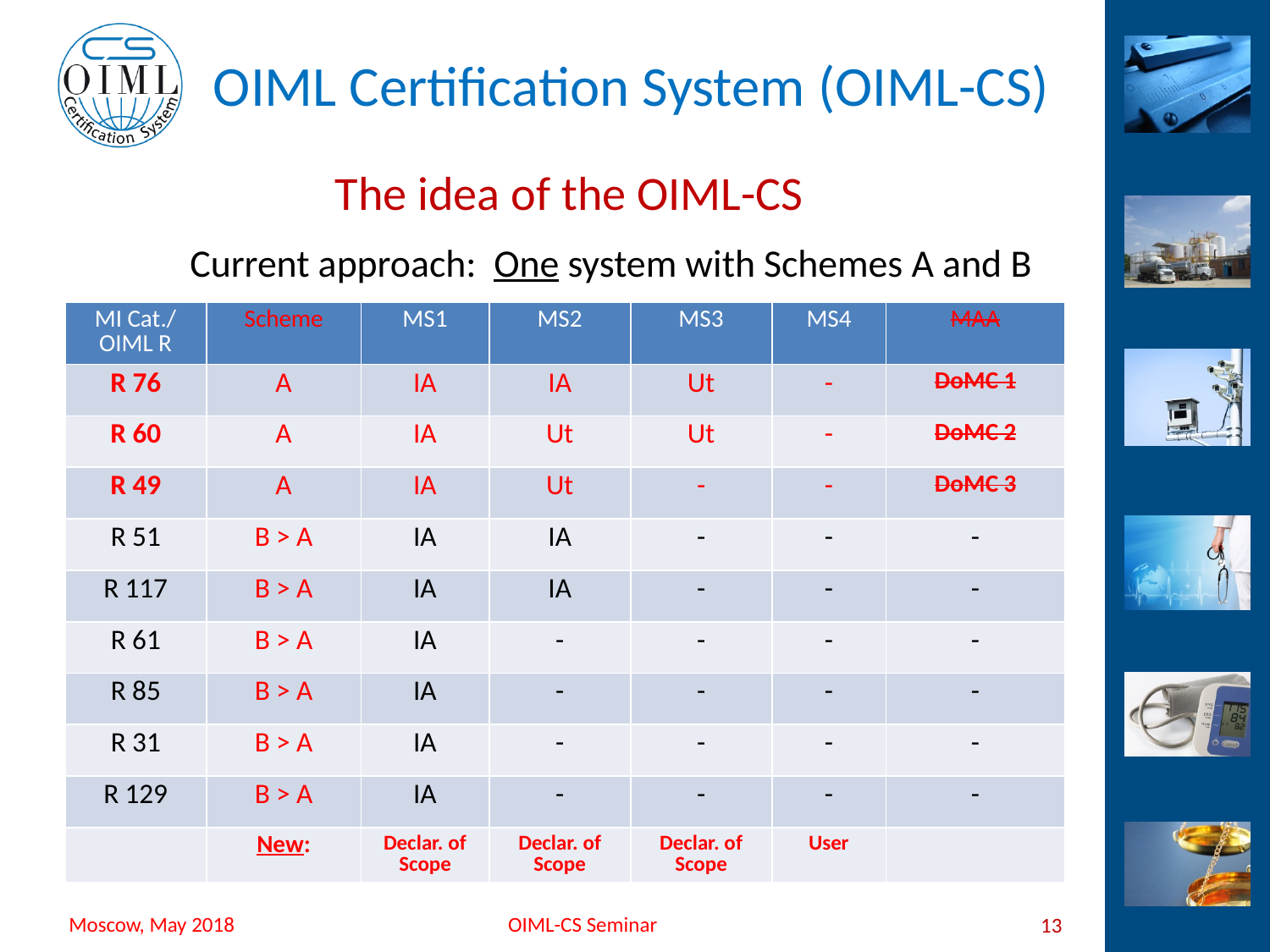

# The idea of the OIML-CS
 Current approach:  One system with Schemes A and B
| MI Cat./ OIML R | Scheme | MS1 | MS2 | MS3 | MS4 | MAA |
| --- | --- | --- | --- | --- | --- | --- |
| R 76 | A | IA | IA | Ut | - | DoMC 1 |
| R 60 | A | IA | Ut | Ut | - | DoMC 2 |
| R 49 | A | IA | Ut | - | - | DoMC 3 |
| R 51 | B > A | IA | IA | - | - | - |
| R 117 | B > A | IA | IA | - | - | - |
| R 61 | B > A | IA | - | - | - | - |
| R 85 | B > A | IA | - | - | - | - |
| R 31 | B > A | IA | - | - | - | - |
| R 129 | B > A | IA | - | - | - | - |
|  | New: | Declar. of Scope | Declar. of Scope | Declar. of Scope | User |  |
13